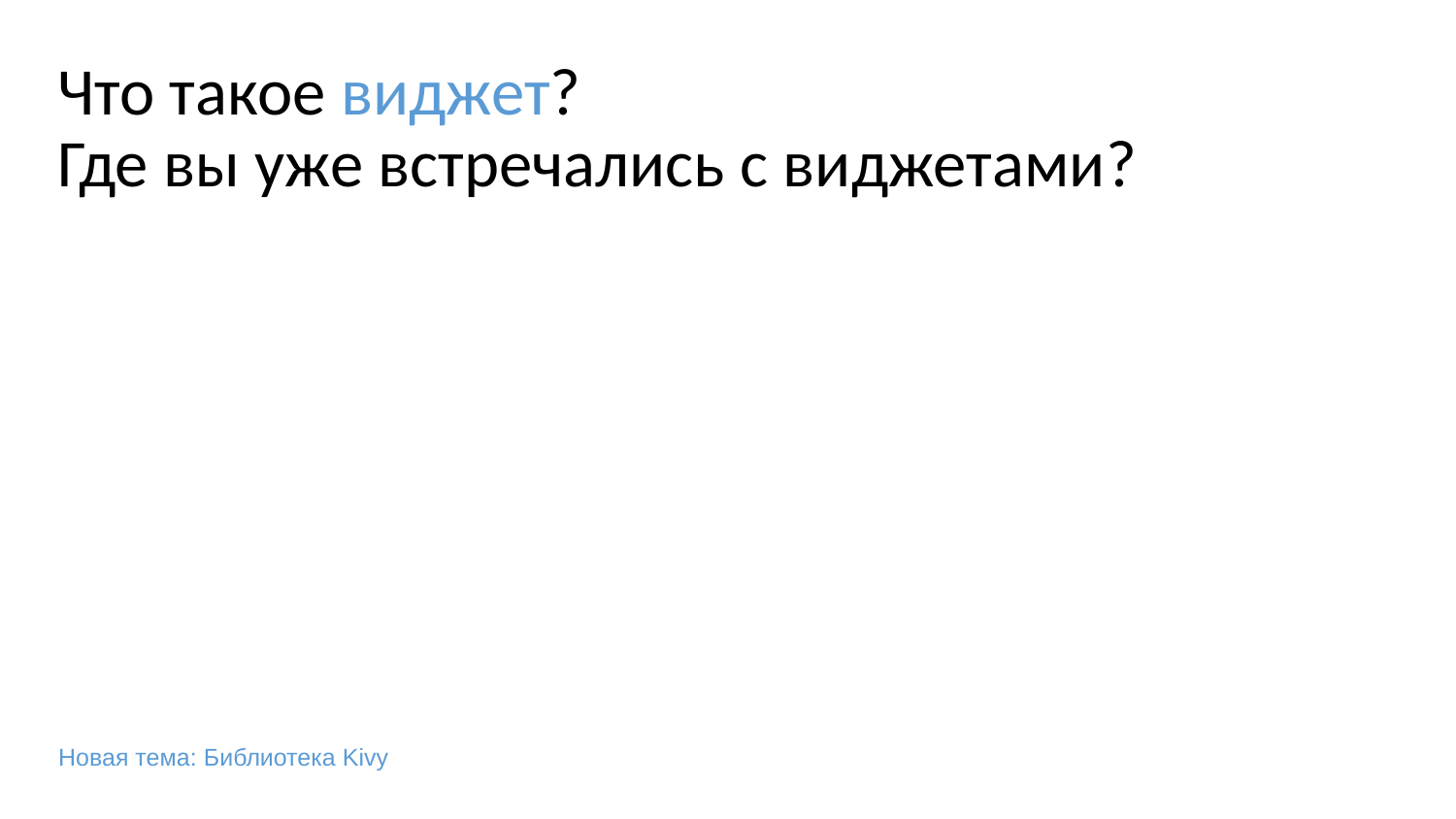

# Что такое виджет?
Где вы уже встречались с виджетами?
Новая тема: Библиотека Kivy